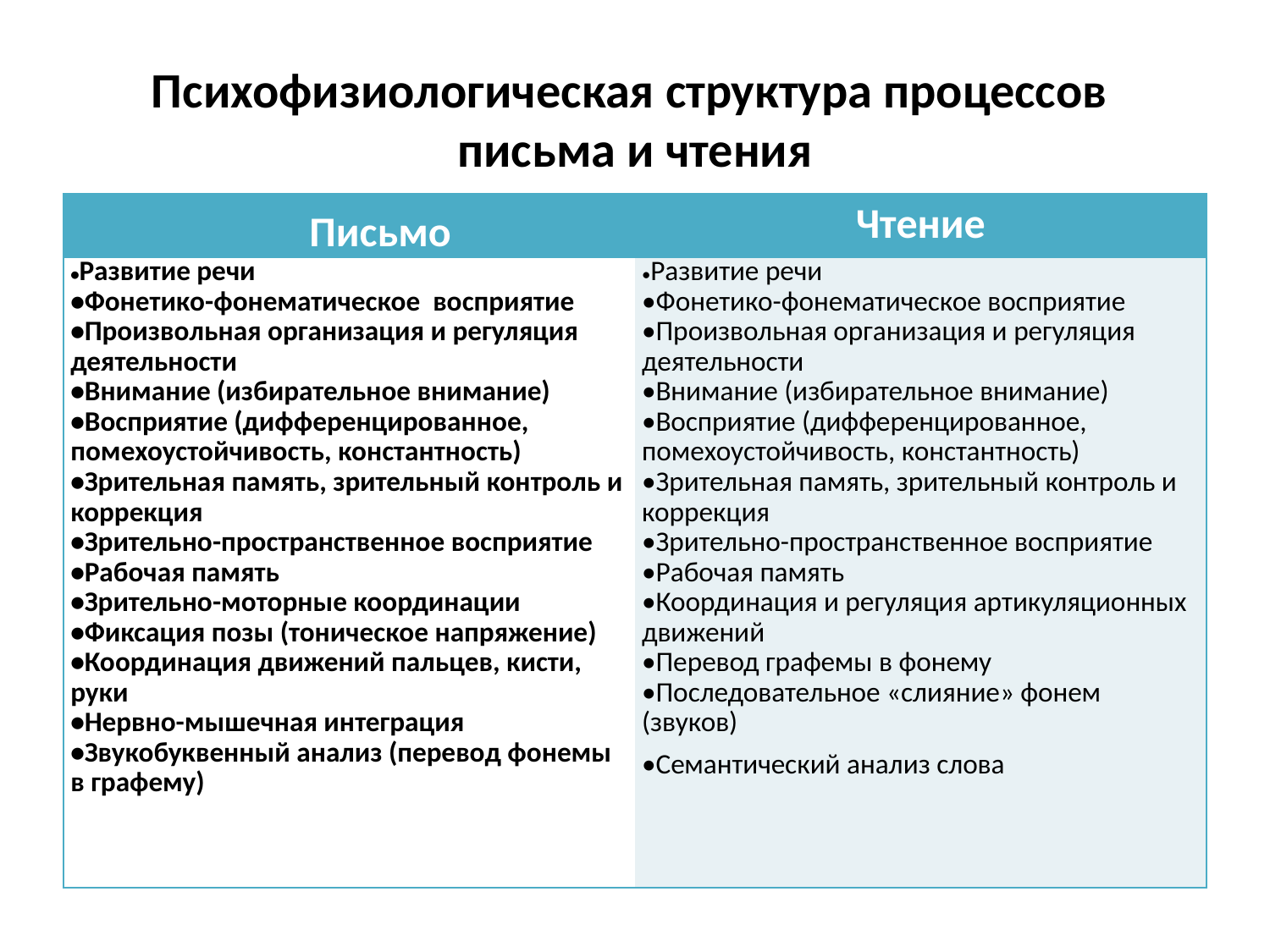

# Психофизиологическая структура процессов письма и чтения
| Письмо | Чтение |
| --- | --- |
| •Развитие речи •Фонетико-фонематическое восприятие •Произвольная организация и регуляция деятельности •Внимание (избирательное внимание) •Восприятие (дифференцированное, помехоустойчивость, константность) •Зрительная память, зрительный контроль и коррекция •Зрительно-пространственное восприятие •Рабочая память •Зрительно-моторные координации •Фиксация позы (тоническое напряжение) •Координация движений пальцев, кисти, руки •Нервно-мышечная интеграция •Звукобуквенный анализ (перевод фонемы в графему) | •Развитие речи •Фонетико-фонематическое восприятие •Произвольная организация и регуляция деятельности •Внимание (избирательное внимание) •Восприятие (дифференцированное, помехоустойчивость, константность) •Зрительная память, зрительный контроль и коррекция •Зрительно-пространственное восприятие •Рабочая память •Координация и регуляция артикуляционных движений •Перевод графемы в фонему •Последовательное «слияние» фонем (звуков) •Семантический анализ слова |